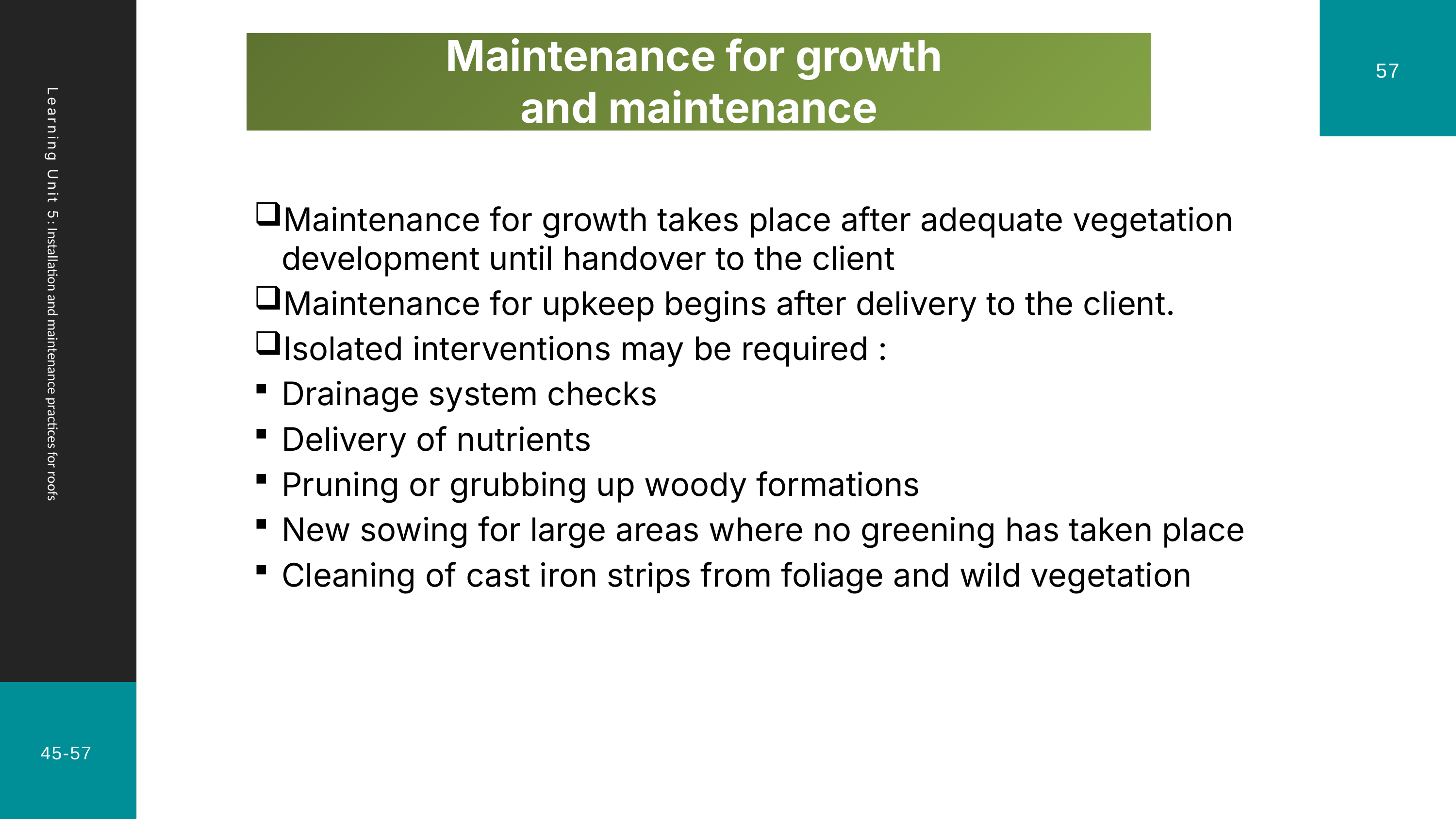

Maintenance for growth
and maintenance

57
Maintenance for growth takes place after adequate vegetation development until handover to the client
Maintenance for upkeep begins after delivery to the client.
Isolated interventions may be required :
Drainage system checks
Delivery of nutrients
Pruning or grubbing up woody formations
New sowing for large areas where no greening has taken place
Cleaning of cast iron strips from foliage and wild vegetation
 Learning Unit 5: Installation and maintenance practices for roofs

45-57